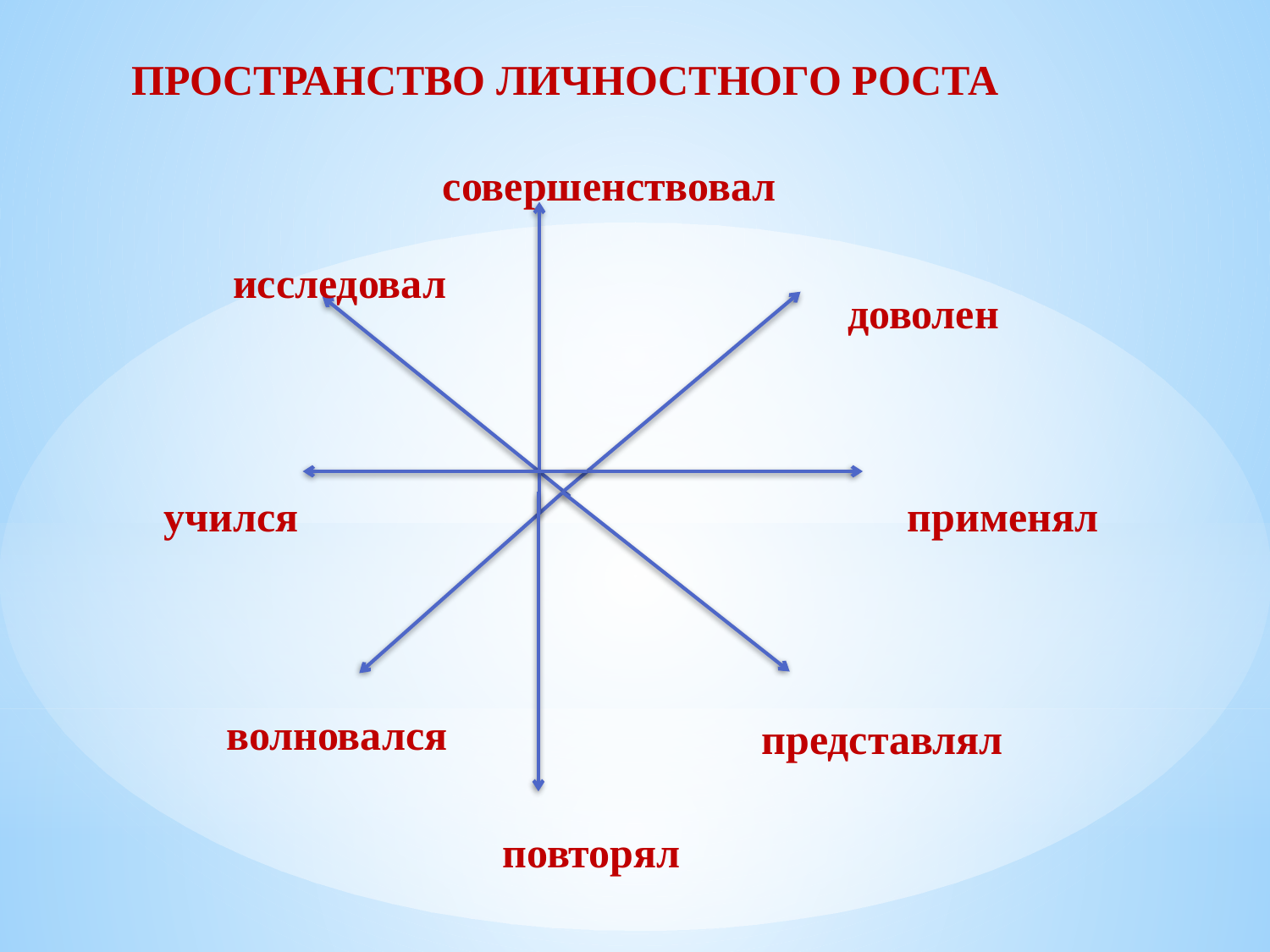

ПРОСТРАНСТВО ЛИЧНОСТНОГО РОСТА
совершенствовал
исследовал
доволен
учился
применял
волновался
представлял
повторял